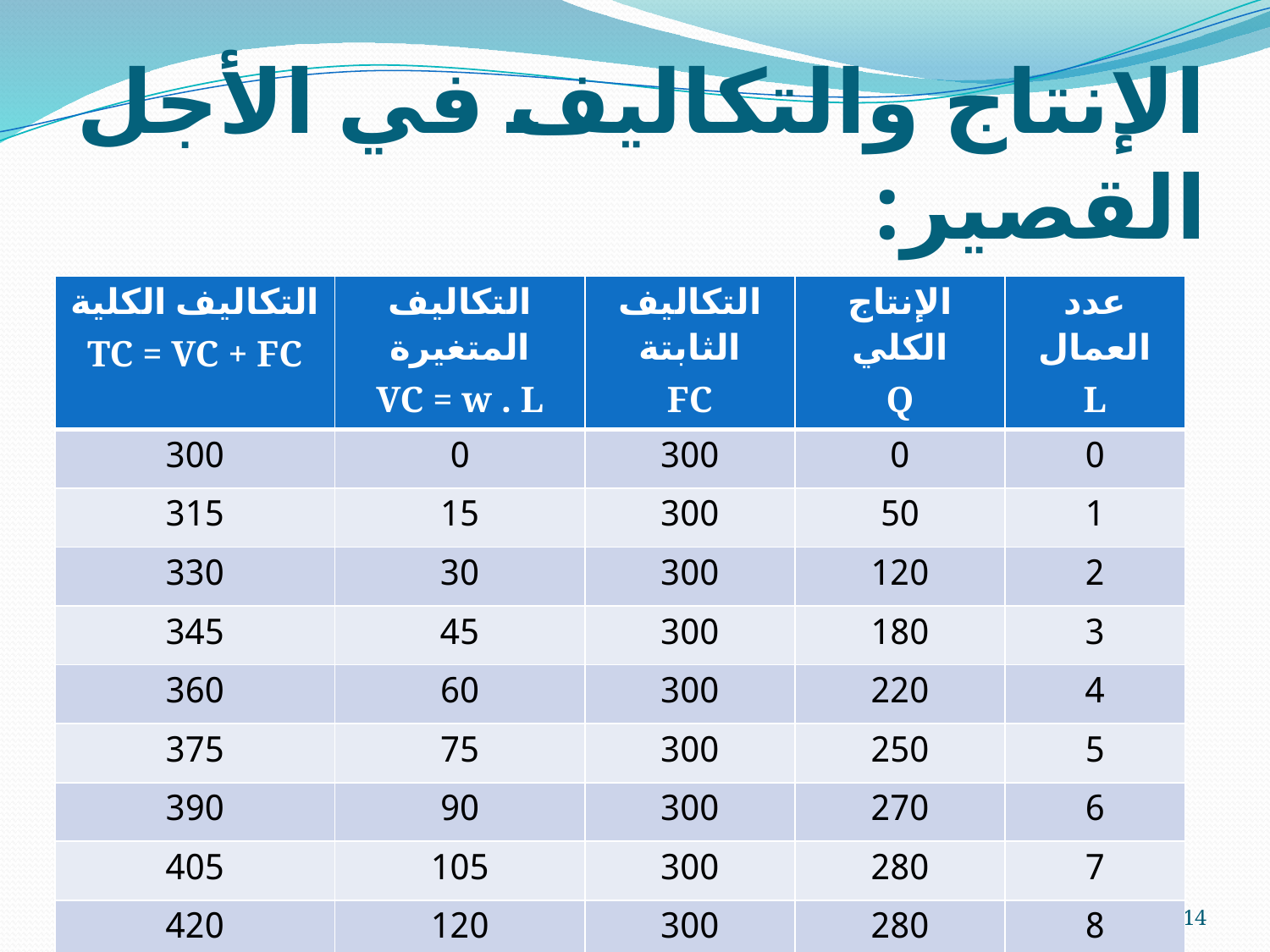

# الإنتاج والتكاليف في الأجل القصير:

| التكاليف الكلية TC = VC + FC | التكاليف المتغيرة VC = w . L | التكاليف الثابتة FC | الإنتاج الكلي Q | عدد العمال L |
| --- | --- | --- | --- | --- |
| 300 | 0 | 300 | 0 | 0 |
| 315 | 15 | 300 | 50 | 1 |
| 330 | 30 | 300 | 120 | 2 |
| 345 | 45 | 300 | 180 | 3 |
| 360 | 60 | 300 | 220 | 4 |
| 375 | 75 | 300 | 250 | 5 |
| 390 | 90 | 300 | 270 | 6 |
| 405 | 105 | 300 | 280 | 7 |
| 420 | 120 | 300 | 280 | 8 |
14